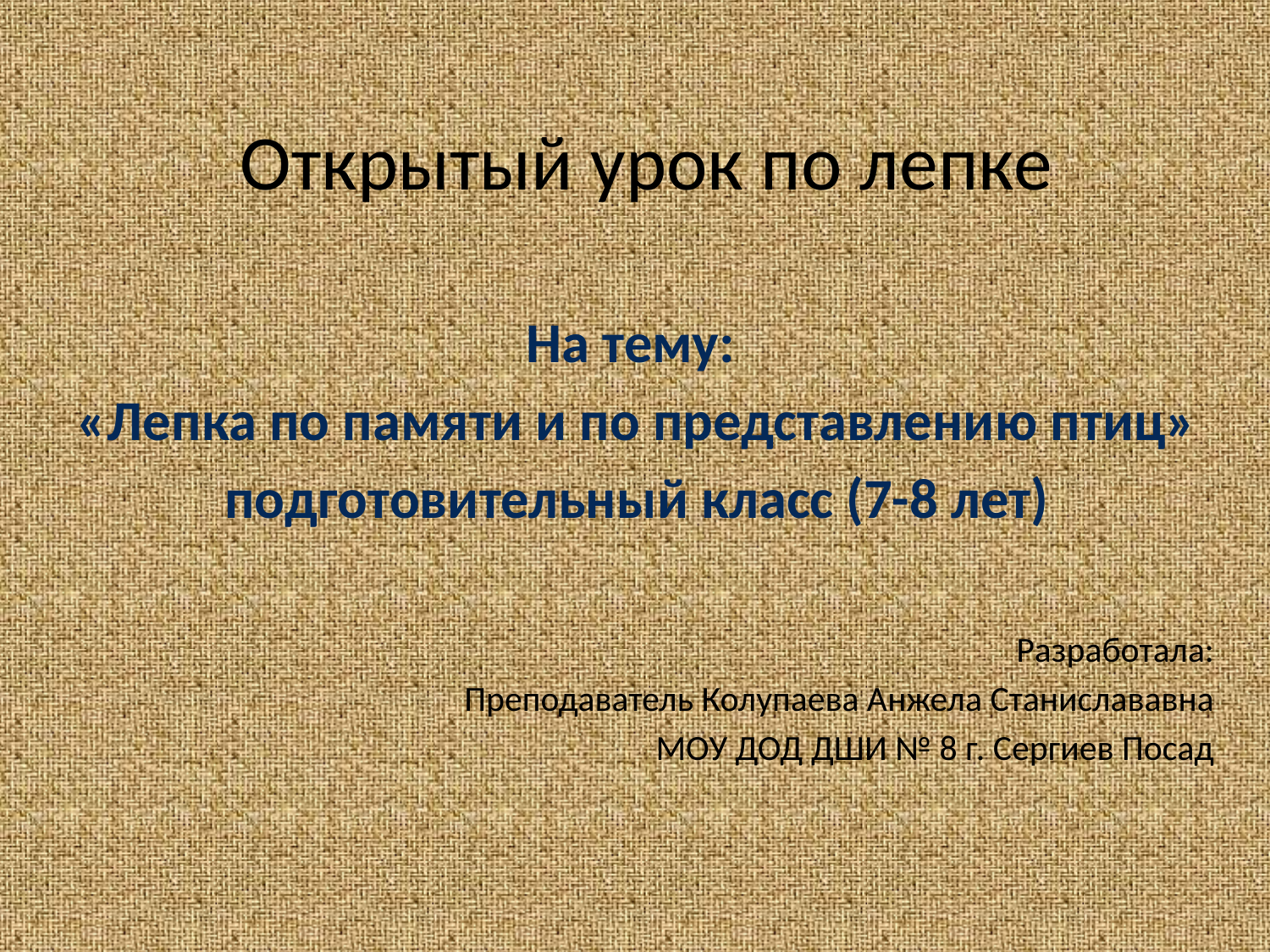

# Открытый урок по лепке

На тему:
«Лепка по памяти и по представлению птиц»
подготовительный класс (7-8 лет)

Разработала:
Преподаватель Колупаева Анжела Станислававна
МОУ ДОД ДШИ № 8 г. Сергиев Посад